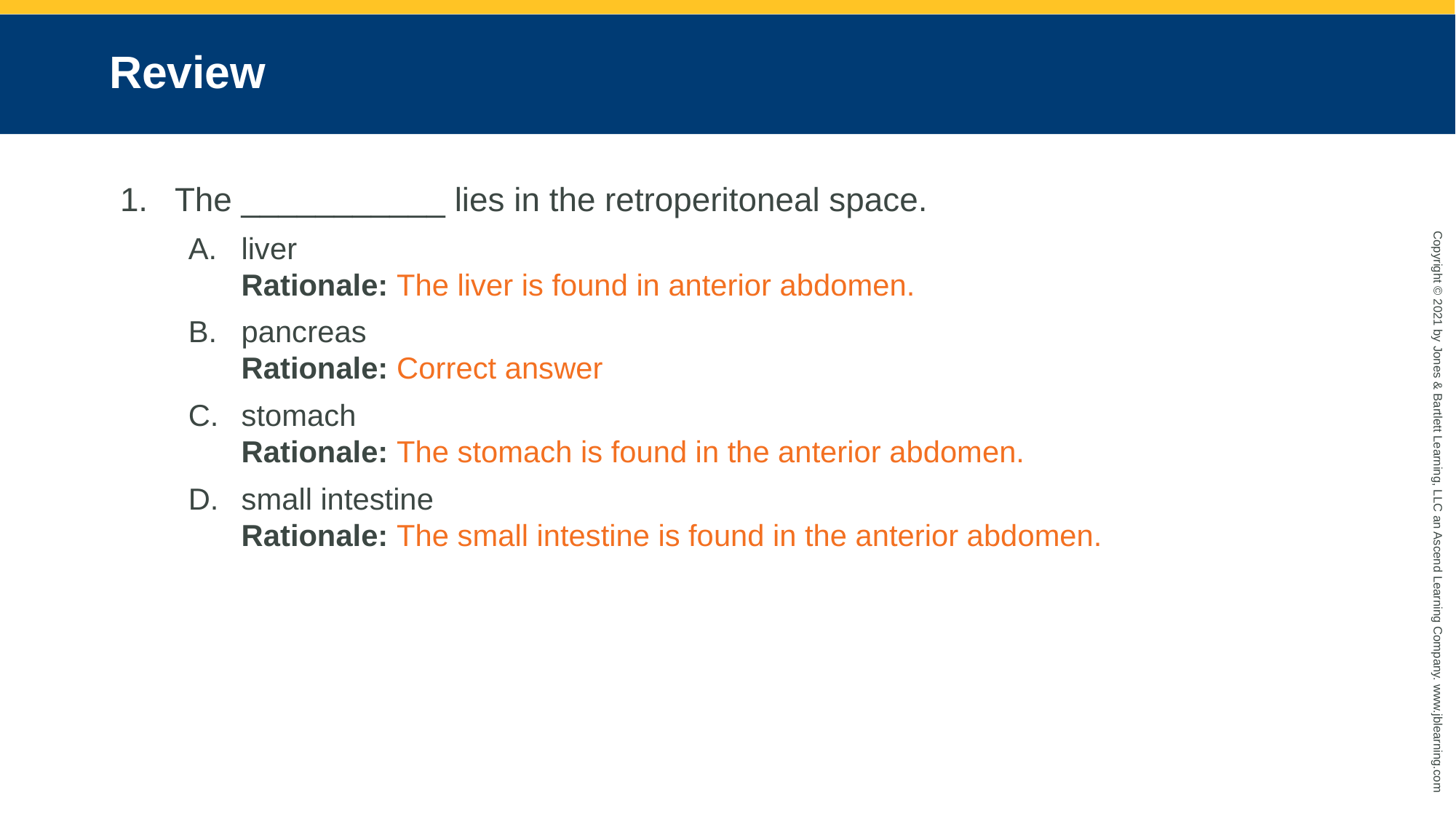

# Review
The ___________ lies in the retroperitoneal space.
liver
Rationale: The liver is found in anterior abdomen.
pancreas
Rationale: Correct answer
stomach
Rationale: The stomach is found in the anterior abdomen.
small intestine
Rationale: The small intestine is found in the anterior abdomen.